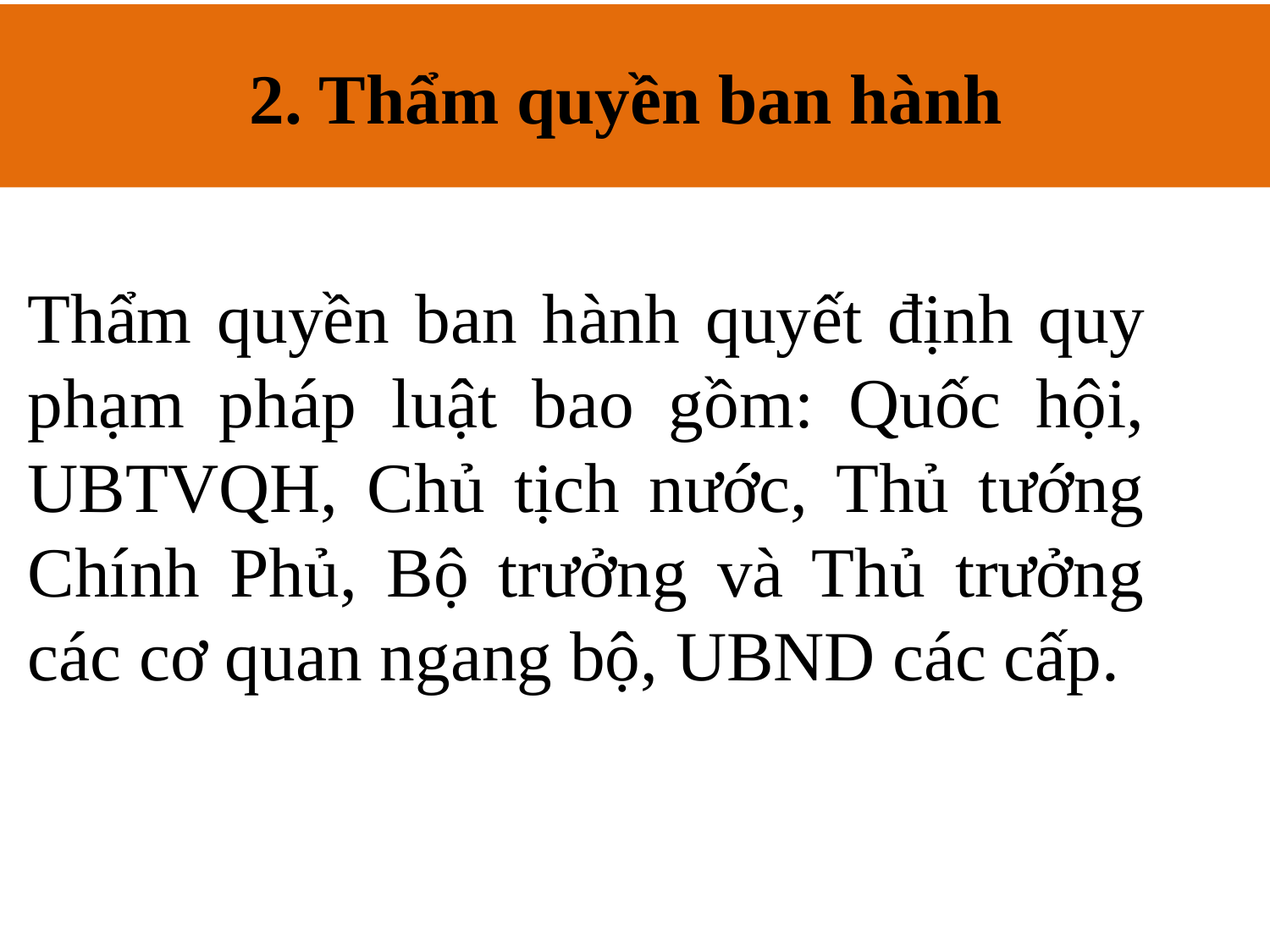

2. Thẩm quyền ban hành
# 2. Thẩm quyền ban hành
Thẩm quyền ban hành quyết định quy phạm pháp luật bao gồm: Quốc hội, UBTVQH, Chủ tịch nước, Thủ tướng Chính Phủ, Bộ trưởng và Thủ trưởng các cơ quan ngang bộ, UBND các cấp.